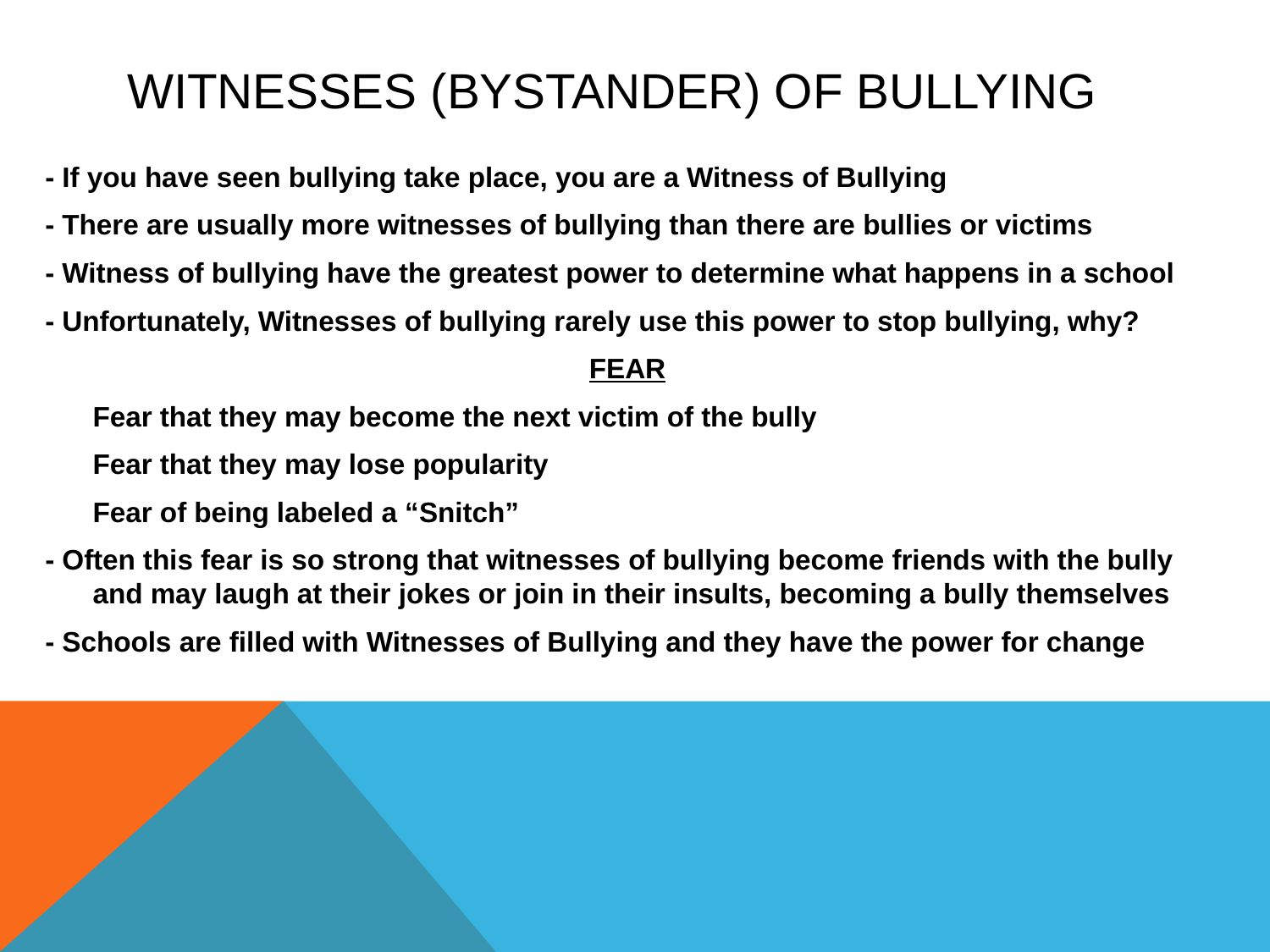

# Witnesses (Bystander) of Bullying
- If you have seen bullying take place, you are a Witness of Bullying
- There are usually more witnesses of bullying than there are bullies or victims
- Witness of bullying have the greatest power to determine what happens in a school
- Unfortunately, Witnesses of bullying rarely use this power to stop bullying, why?
FEAR
	Fear that they may become the next victim of the bully
	Fear that they may lose popularity
	Fear of being labeled a “Snitch”
- Often this fear is so strong that witnesses of bullying become friends with the bully and may laugh at their jokes or join in their insults, becoming a bully themselves
- Schools are filled with Witnesses of Bullying and they have the power for change